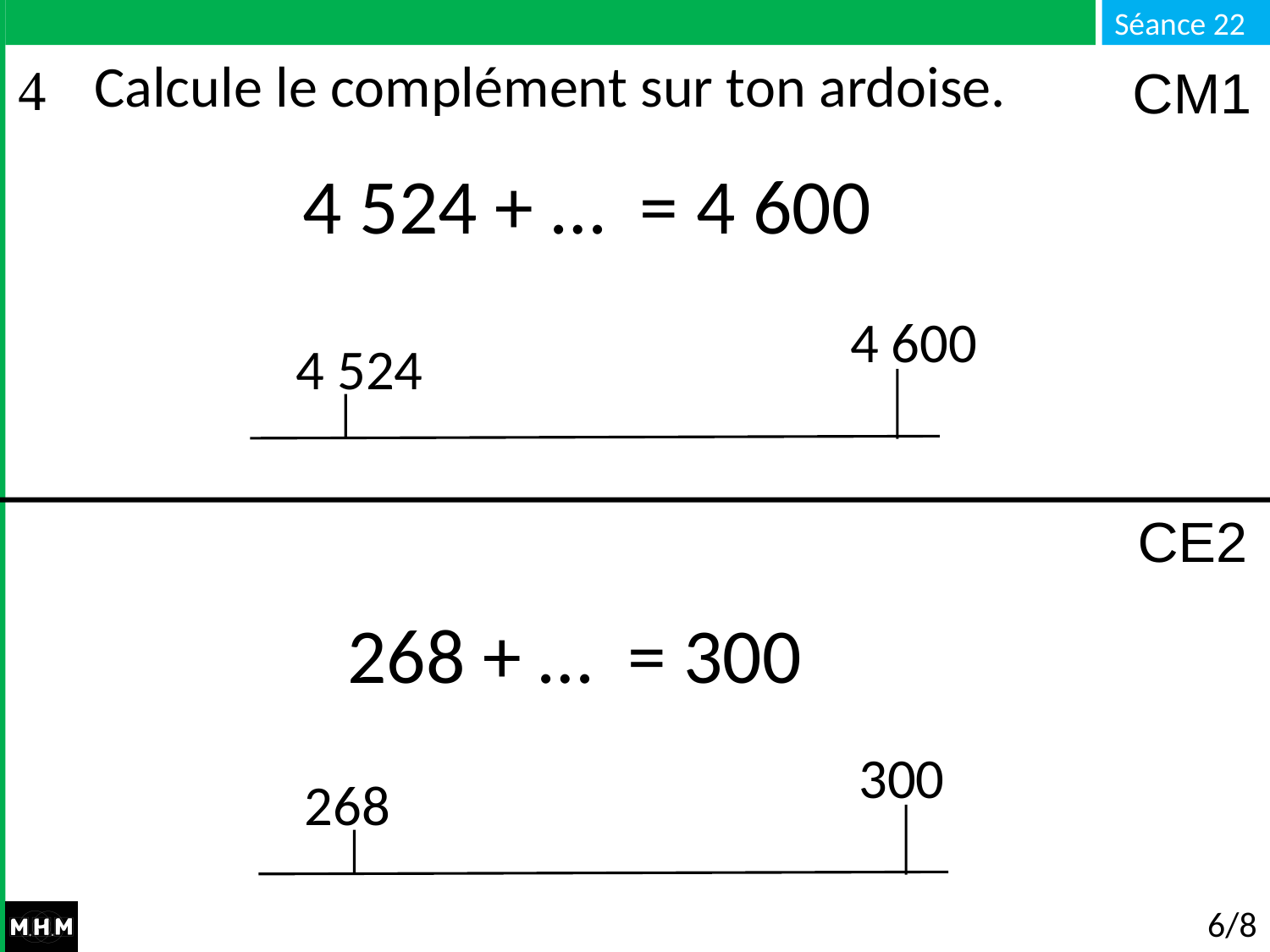

# Calcule le complément sur ton ardoise.
CM1
4 524 + …  = 4 600
4 600
4 524

CE2
268 + …  = 300
300
268
6/8